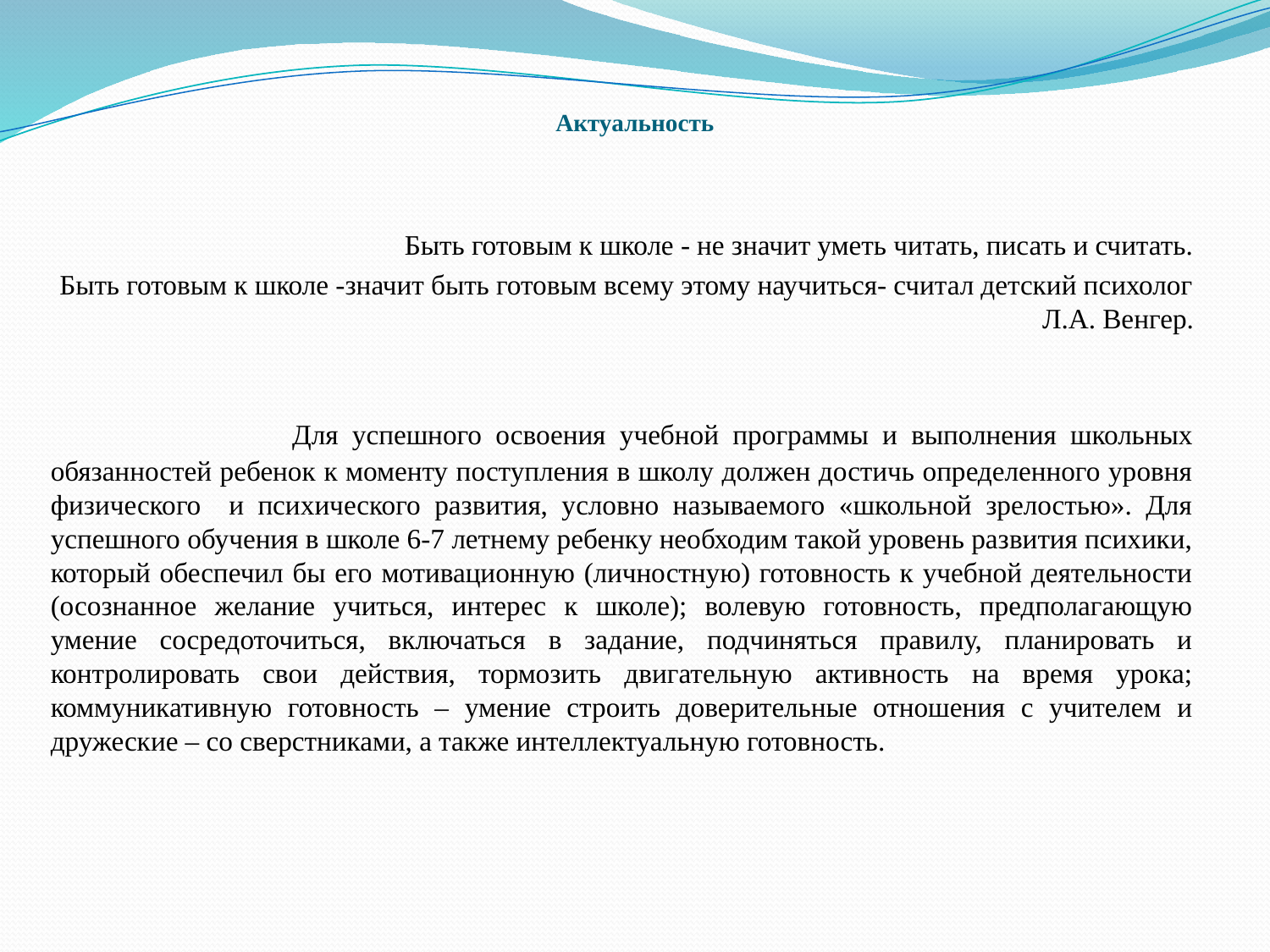

# Актуальность

Быть готовым к школе - не значит уметь читать, писать и считать.
Быть готовым к школе -значит быть готовым всему этому научиться- считал детский психолог Л.А. Венгер.

                Для успешного освоения учебной программы и выполнения школьных обязанностей ребенок к моменту поступления в школу должен достичь определенного уровня физического  и психического развития, условно называемого «школьной зрелостью». Для успешного обучения в школе 6-7 летнему ребенку необходим такой уровень развития психики, который обеспечил бы его мотивационную (личностную) готовность к учебной деятельности (осознанное желание учиться, интерес к школе); волевую готовность, предполагающую умение сосредоточиться, включаться в задание, подчиняться правилу, планировать и контролировать свои действия, тормозить двигательную активность на время урока; коммуникативную готовность – умение строить доверительные отношения с учителем и дружеские – со сверстниками, а также интеллектуальную готовность.